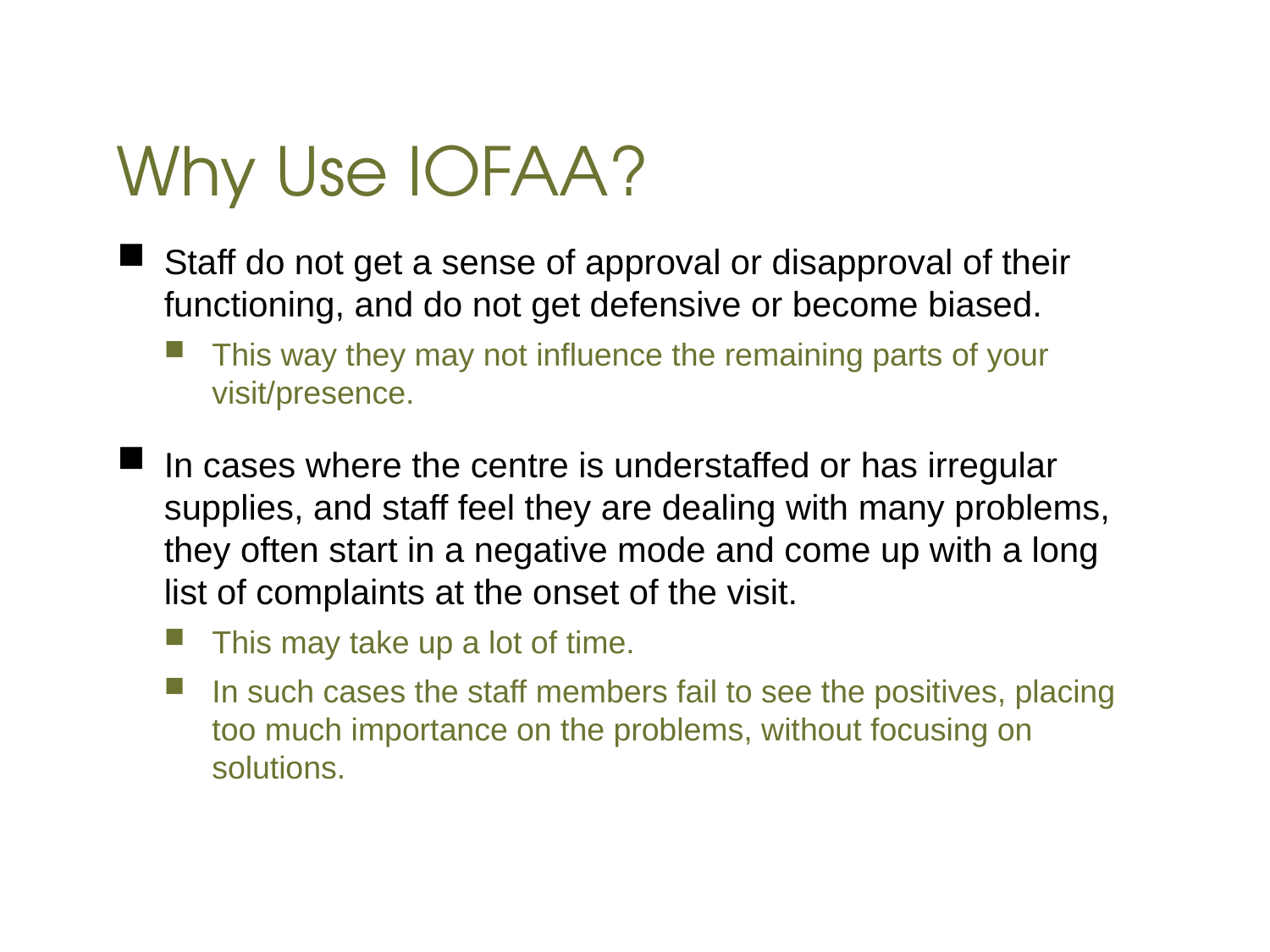

# Why Use IOFAA?
Staff do not get a sense of approval or disapproval of their functioning, and do not get defensive or become biased.
This way they may not influence the remaining parts of your visit/presence.
In cases where the centre is understaffed or has irregular supplies, and staff feel they are dealing with many problems, they often start in a negative mode and come up with a long list of complaints at the onset of the visit.
This may take up a lot of time.
In such cases the staff members fail to see the positives, placing too much importance on the problems, without focusing on solutions.